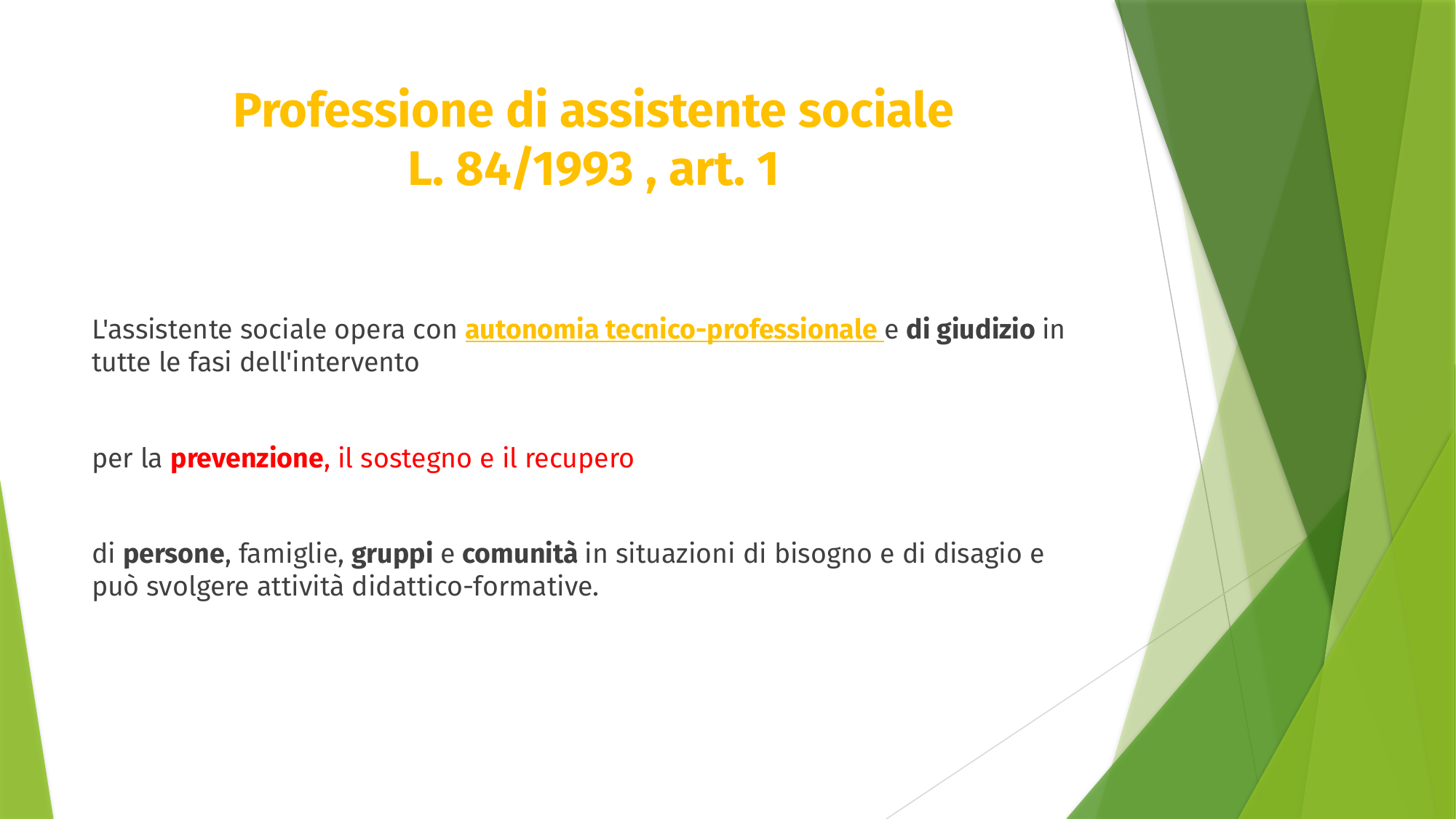

# Professione di assistente sociale L. 84/1993 , art. 1

L'assistente sociale opera con autonomia tecnico-professionale e di giudizio in tutte le fasi dell'intervento

per la prevenzione, il sostegno e il recupero

di persone, famiglie, gruppi e comunità in situazioni di bisogno e di disagio e può svolgere attività didattico-formative.